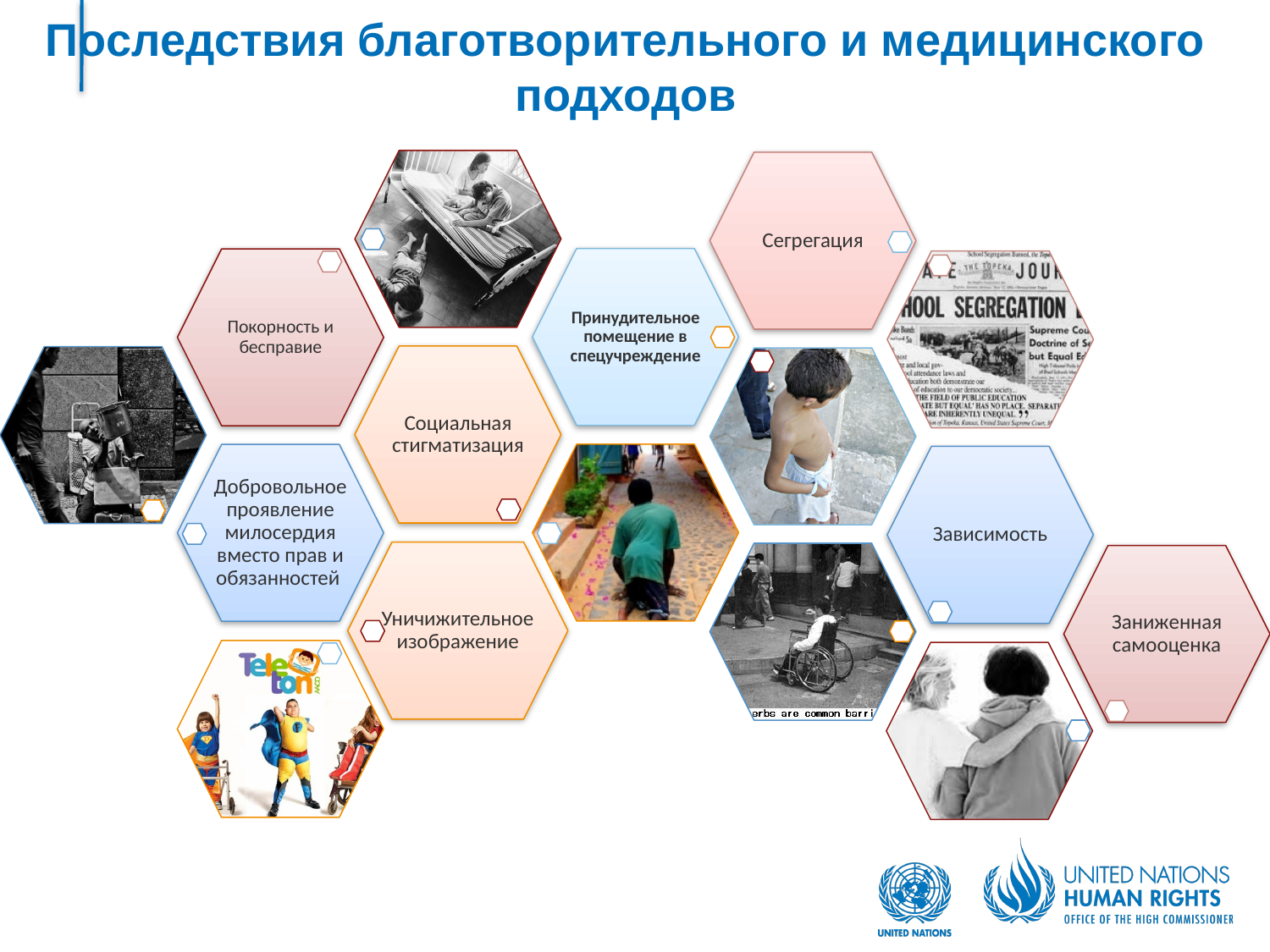

# Последствия благотворительного и медицинского подходов
Добровольное проявление милосердия вместо прав и обязанностей
Социальная стигматизация
Покорность и бесправие
Принудительное помещение в спецучреждение
Сегрегация
Зависимость
Уничижительное изображение
Заниженная самооценка